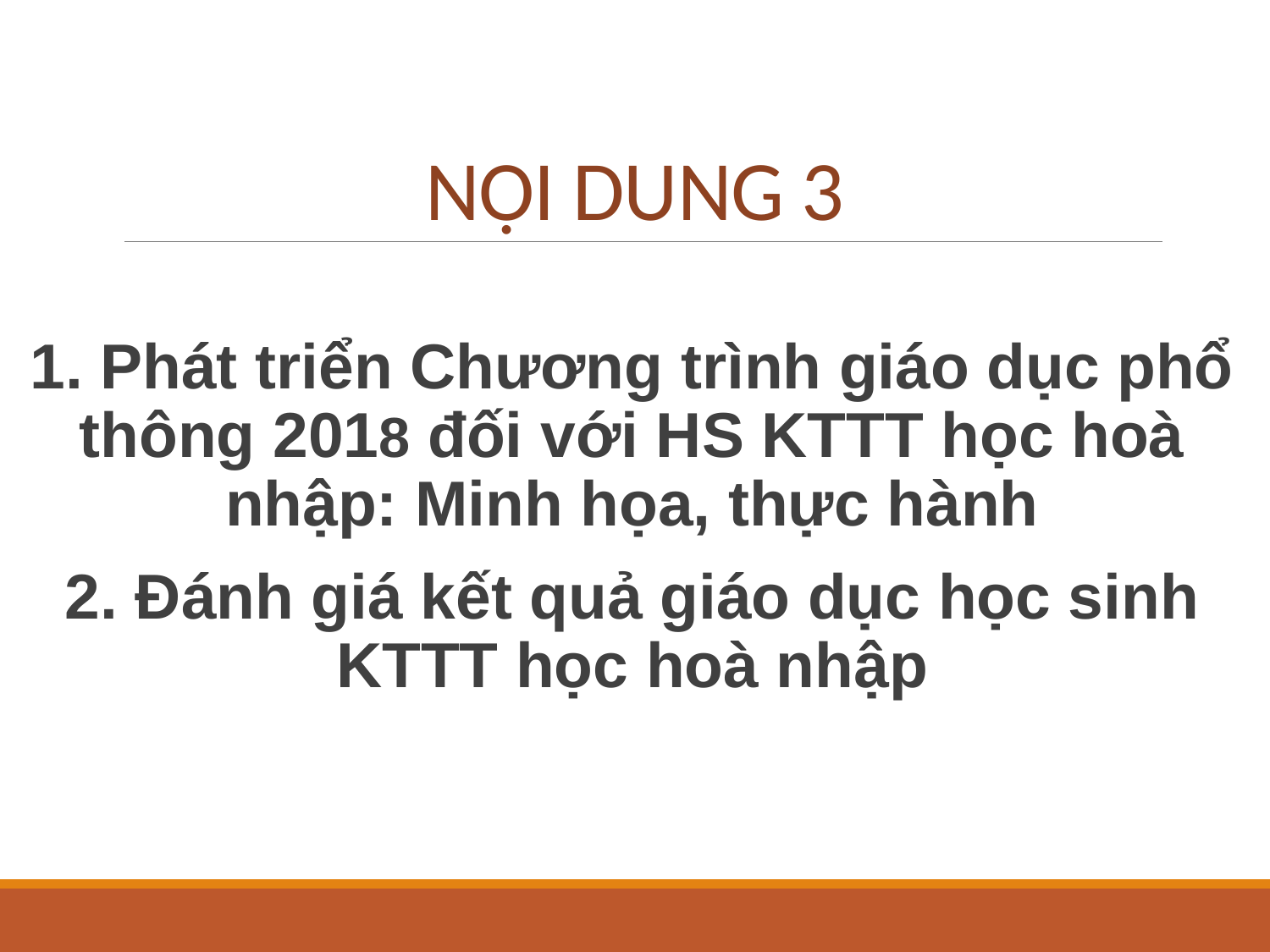

# NỘI DUNG 3
1. Phát triển Chương trình giáo dục phổ thông 2018 đối với HS KTTT học hoà nhập: Minh họa, thực hành
2. Đánh giá kết quả giáo dục học sinh KTTT học hoà nhập